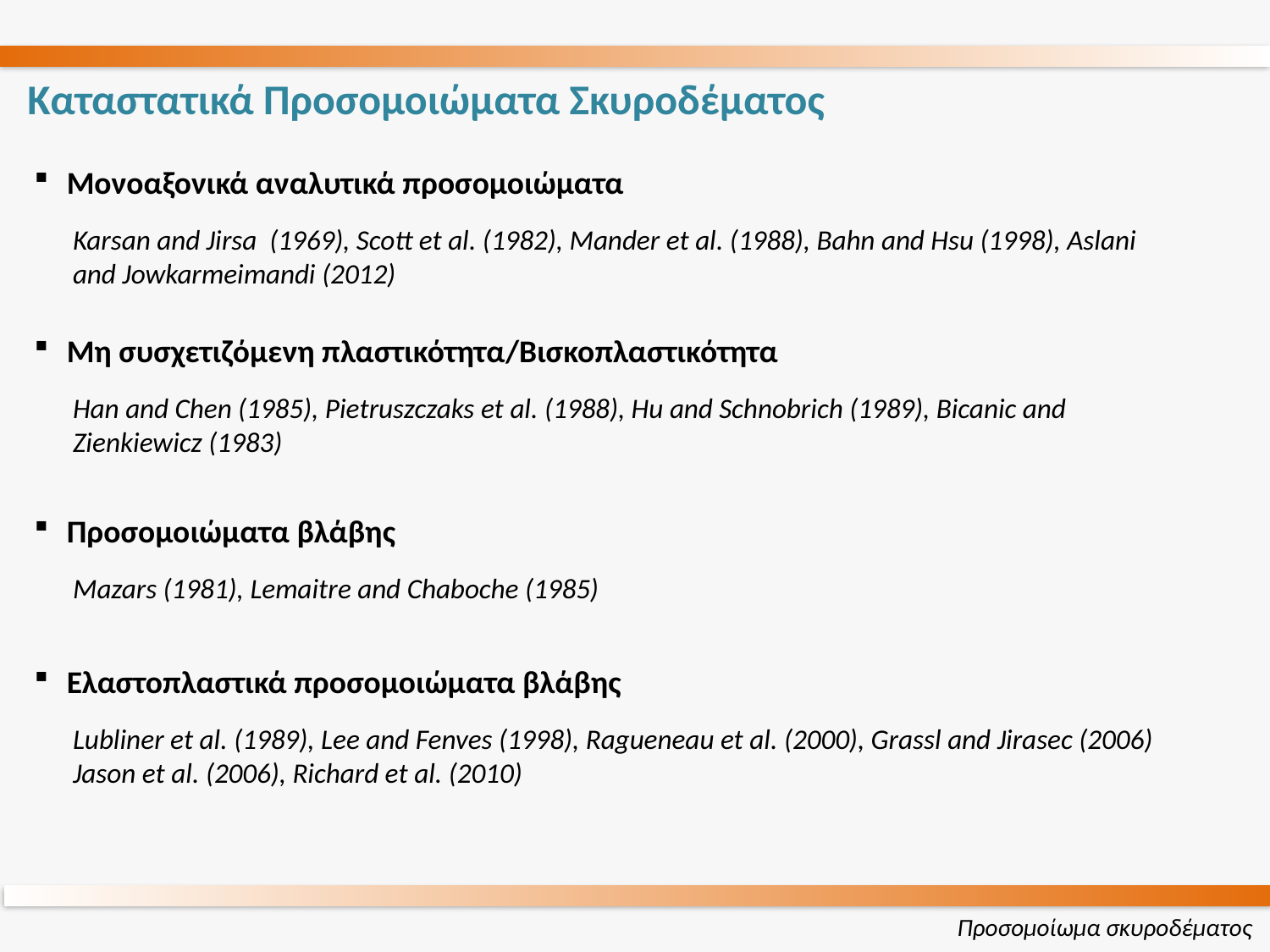

Καταστατικά Προσομοιώματα Σκυροδέματος
 Μονοαξονικά αναλυτικά προσομοιώματα
Karsan and Jirsa  (1969), Scott et al. (1982), Mander et al. (1988), Bahn and Hsu (1998), Aslani and Jowkarmeimandi (2012)
 Μη συσχετιζόμενη πλαστικότητα/Βισκοπλαστικότητα
Han and Chen (1985), Pietruszczaks et al. (1988), Hu and Schnobrich (1989), Bicanic and Zienkiewicz (1983)
 Προσομοιώματα βλάβης
Mazars (1981), Lemaitre and Chaboche (1985)
 Ελαστοπλαστικά προσομοιώματα βλάβης
Lubliner et al. (1989), Lee and Fenves (1998), Ragueneau et al. (2000), Grassl and Jirasec (2006) Jason et al. (2006), Richard et al. (2010)

Προσομοίωμα σκυροδέματος